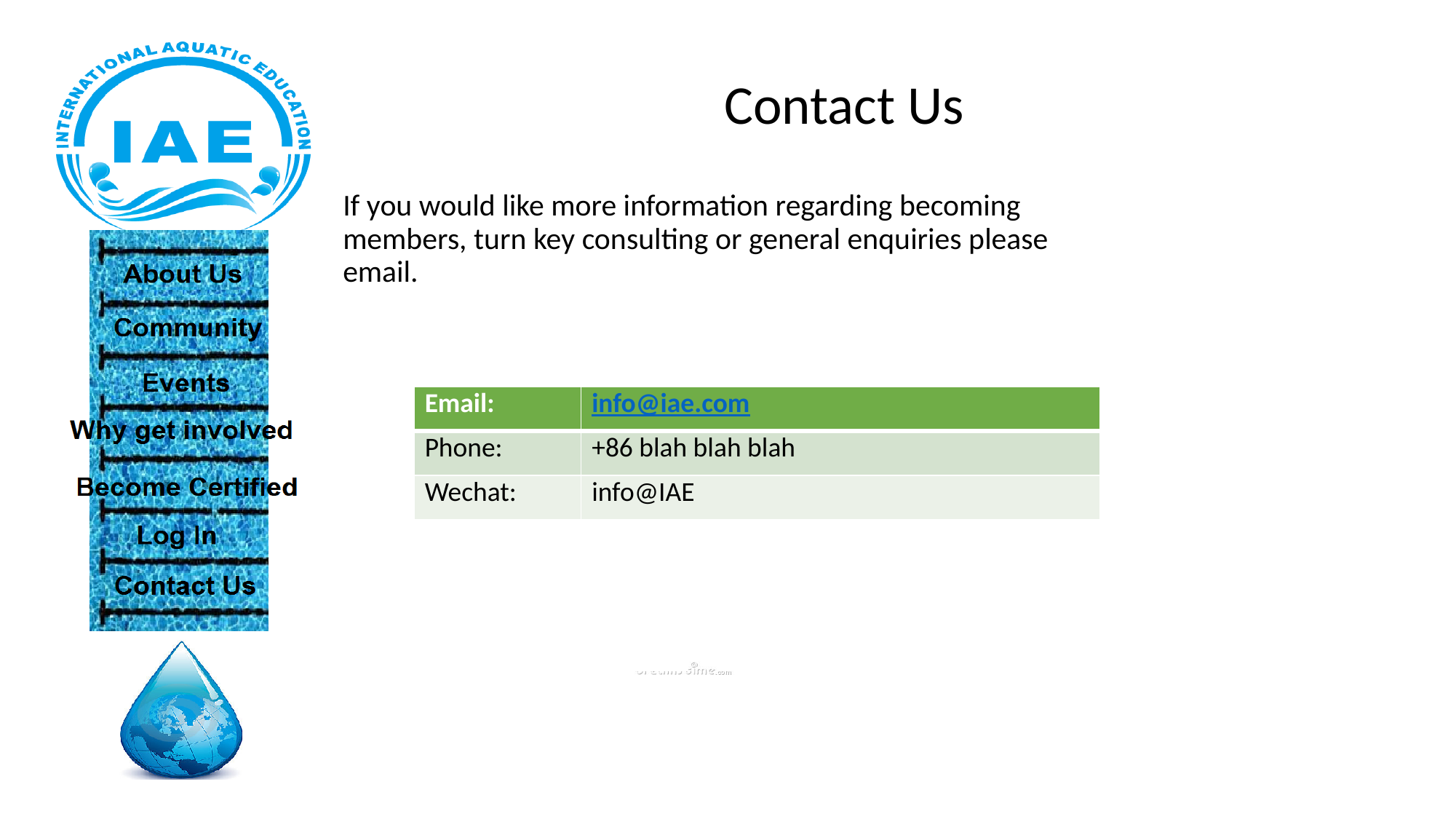

# Contact Us
If you would like more information regarding becoming members, turn key consulting or general enquiries please email.

| Email: | info@iae.com |
| --- | --- |
| Phone: | +86 blah blah blah |
| Wechat: | info@IAE |